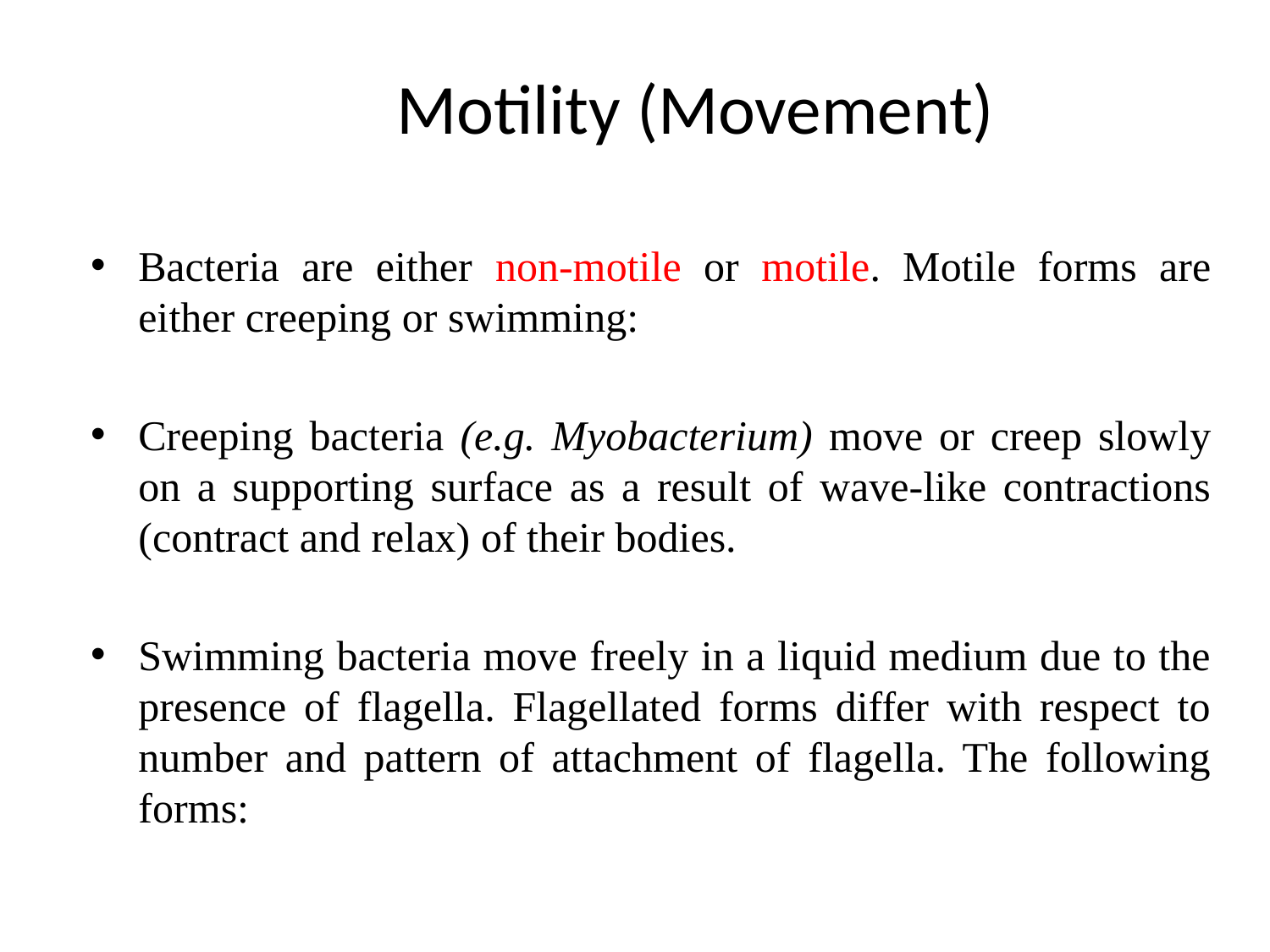

Motility (Movement)
Bacteria are either non-motile or motile. Motile forms are either creeping or swimming:

Creeping bacteria (e.g. Myobacterium) move or creep slowly on a supporting surface as a result of wave-like contractions (contract and relax) of their bodies.

Swimming bacteria move freely in a liquid medium due to the presence of flagella. Flagellated forms differ with respect to number and pattern of attachment of flagella. The following forms: